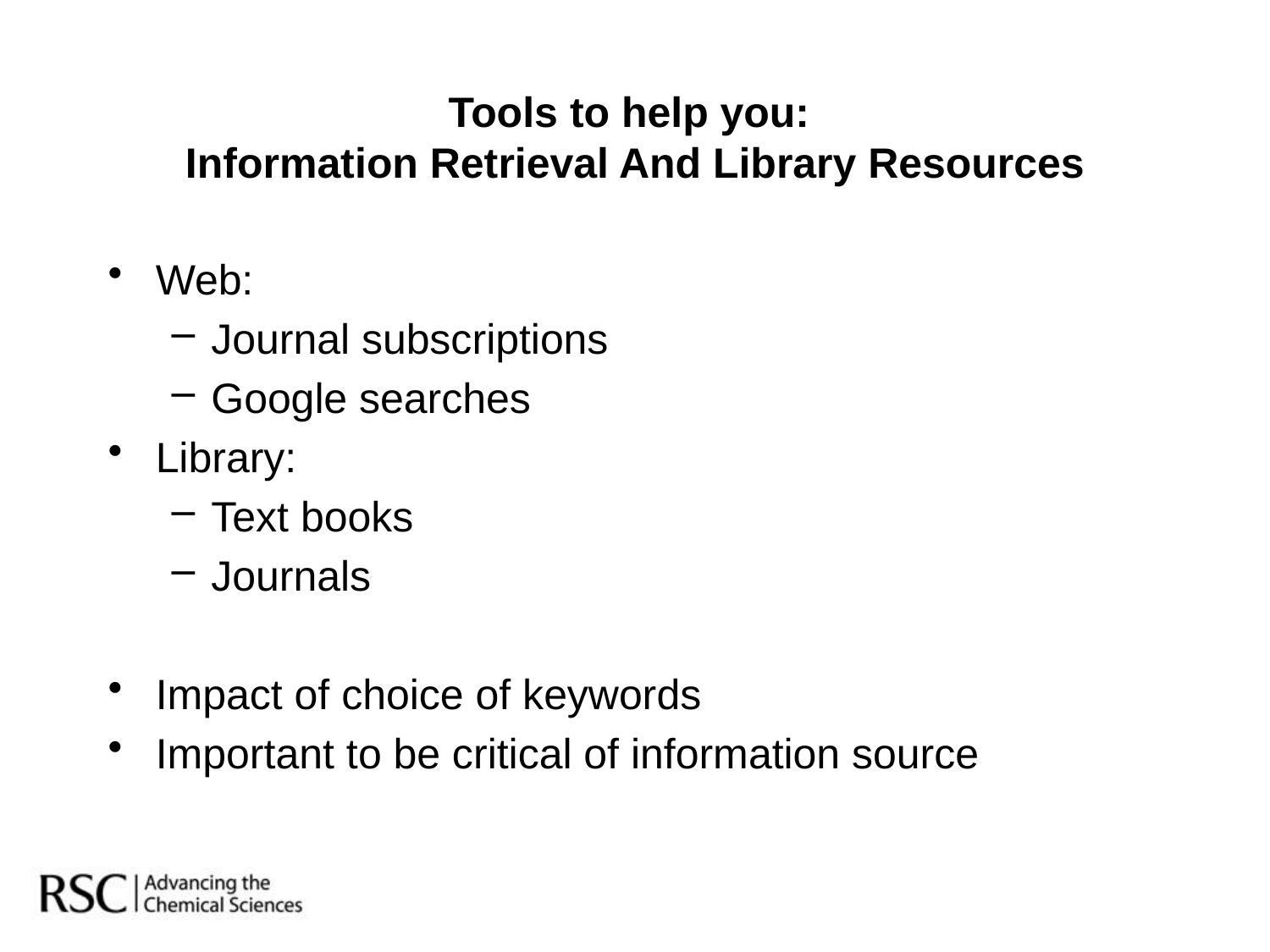

# Tools to help you: Information Retrieval And Library Resources
Web:
Journal subscriptions
Google searches
Library:
Text books
Journals

Impact of choice of keywords
Important to be critical of information source